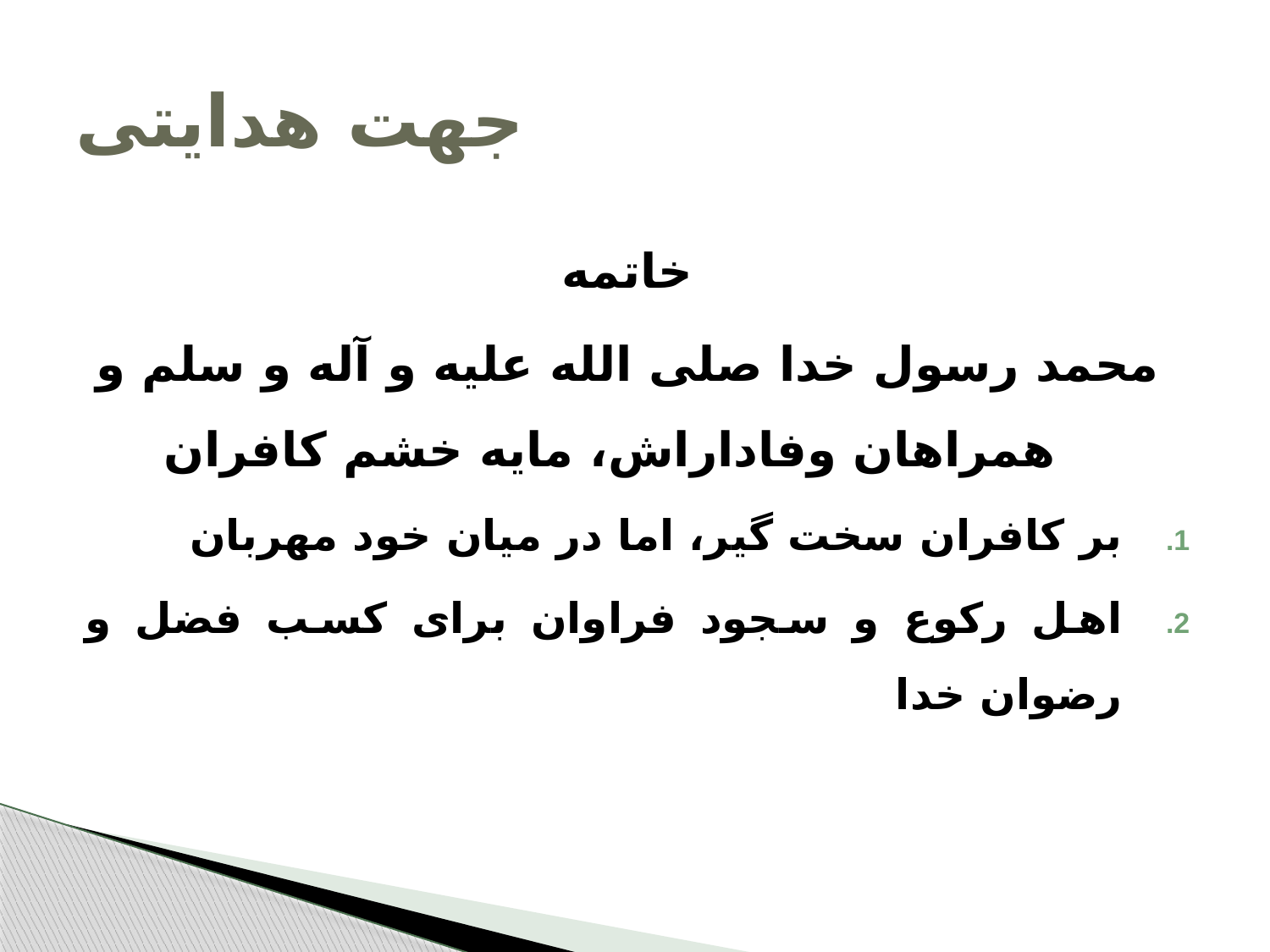

# جهت هدایتی
خاتمه
محمد رسول خدا صلی الله علیه و آله و سلم و همراهان وفاداراش، مایه خشم کافران
بر کافران سخت گیر، اما در میان خود مهربان
اهل رکوع و سجود فراوان برای کسب فضل و رضوان خدا